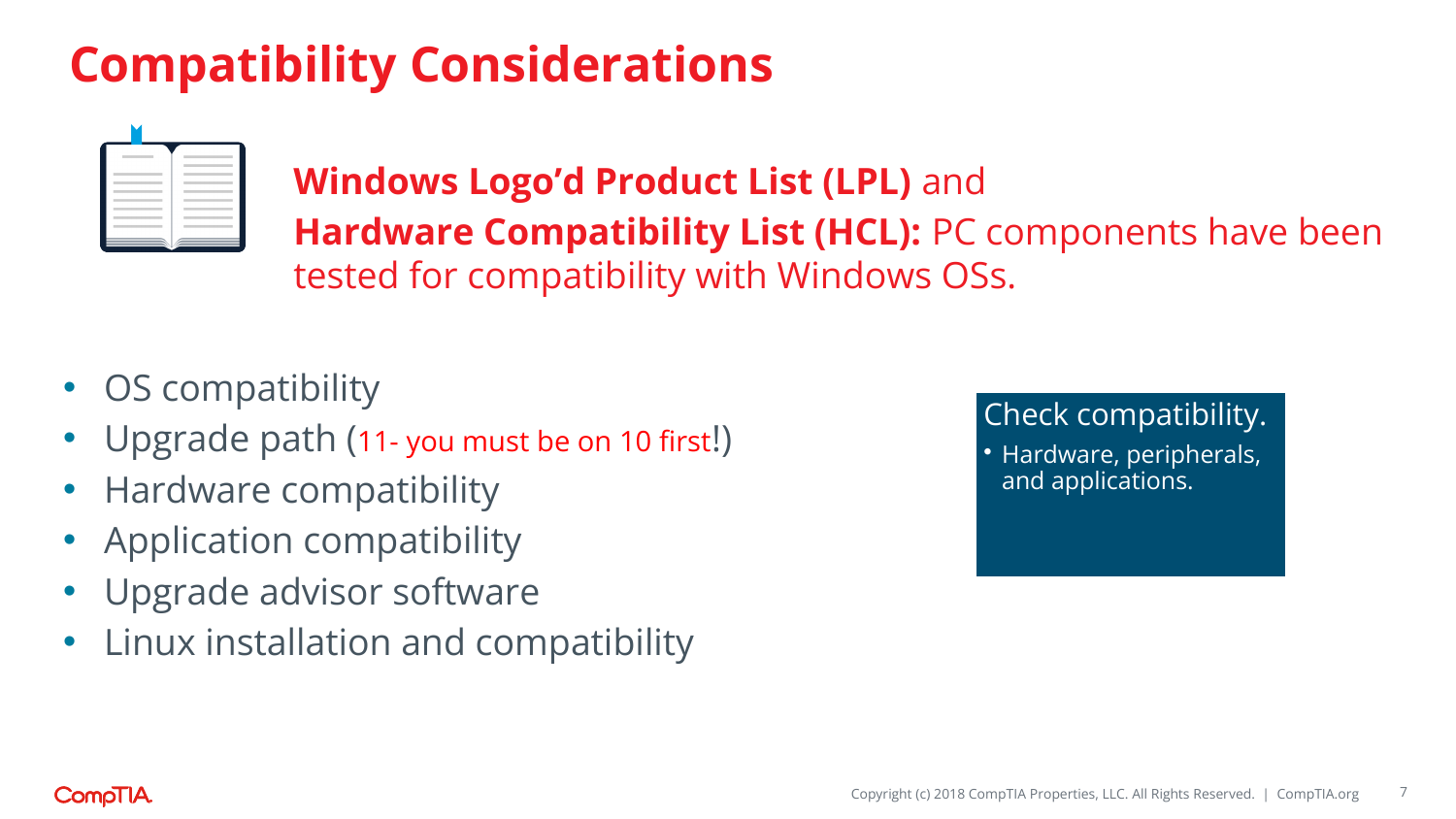

# Compatibility Considerations
Windows Logo’d Product List (LPL) and
Hardware Compatibility List (HCL): PC components have been tested for compatibility with Windows OSs.

OS compatibility
Upgrade path (11- you must be on 10 first!)
Hardware compatibility
Application compatibility
Upgrade advisor software
Linux installation and compatibility

Check compatibility.
Hardware, peripherals, and applications.
7